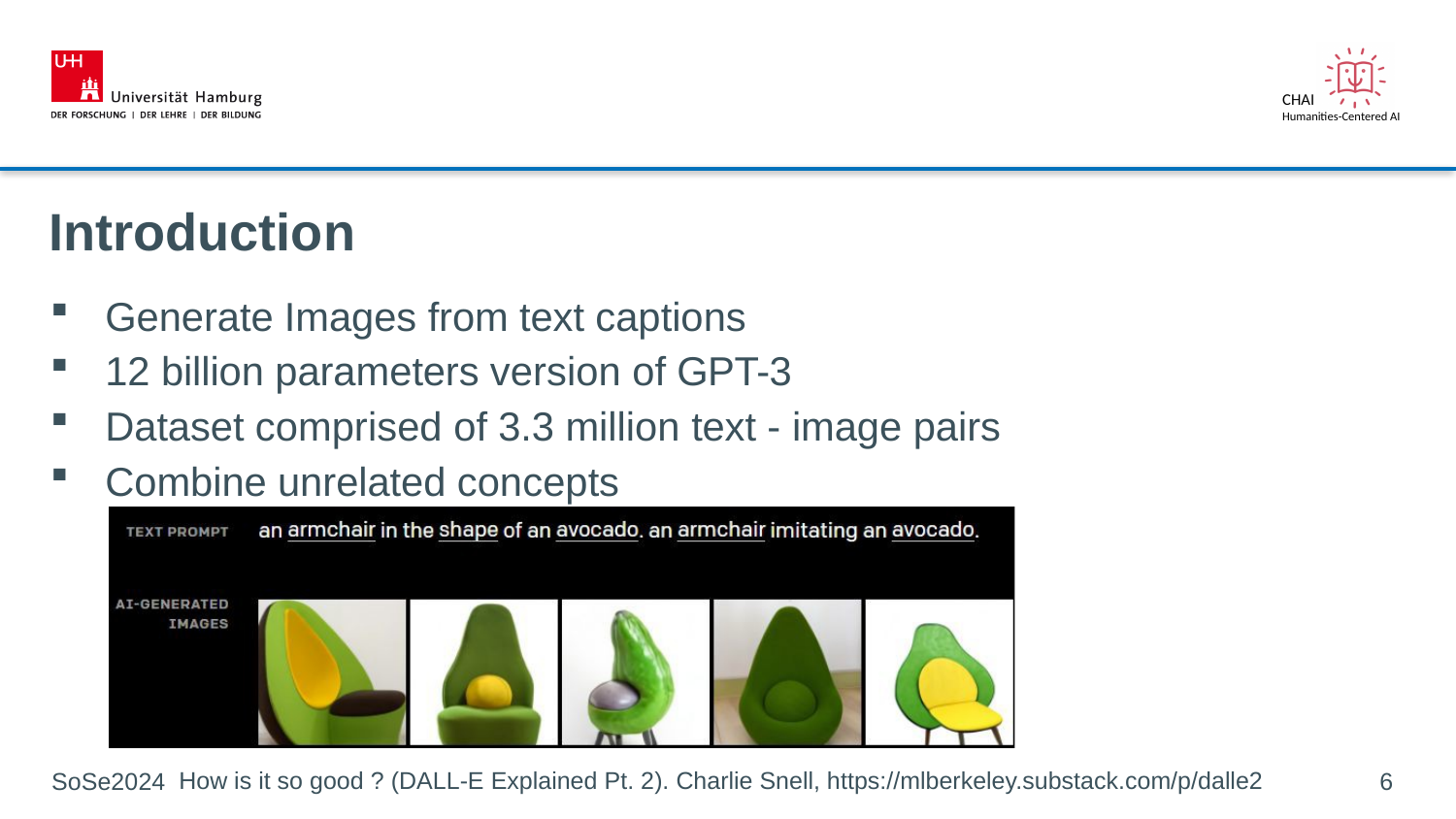

# Introduction
Generate Images from text captions
12 billion parameters version of GPT-3
Dataset comprised of 3.3 million text - image pairs
Combine unrelated concepts

How is it so good ? (DALL-E Explained Pt. 2). Charlie Snell, https://mlberkeley.substack.com/p/dalle2
SoSe2024
6